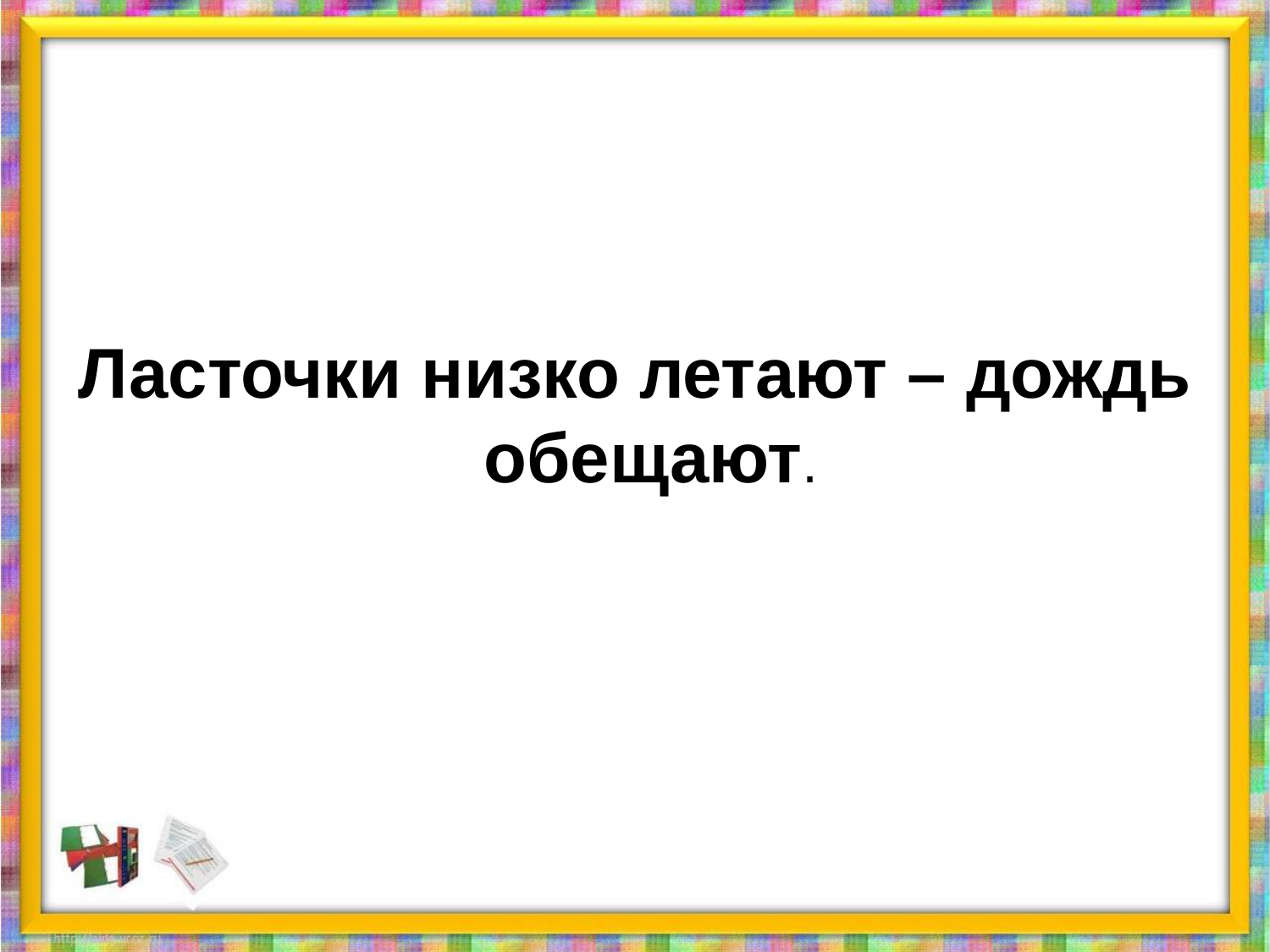

#

Ласточки низко летают – дождь обещают.